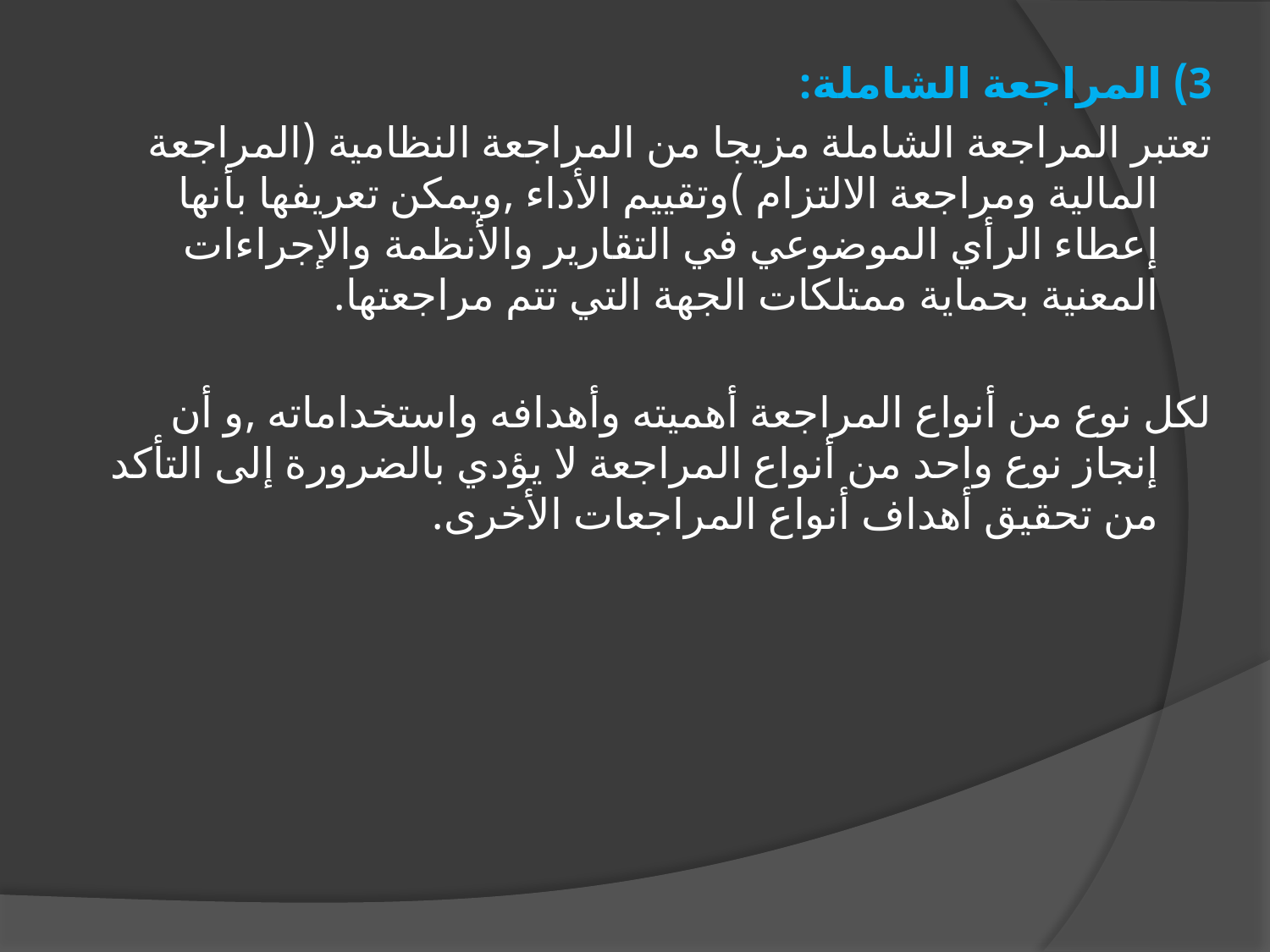

3) المراجعة الشاملة:
تعتبر المراجعة الشاملة مزيجا من المراجعة النظامية (المراجعة المالية ومراجعة الالتزام )وتقييم الأداء ,ويمكن تعريفها بأنها إعطاء الرأي الموضوعي في التقارير والأنظمة والإجراءات المعنية بحماية ممتلكات الجهة التي تتم مراجعتها.

لكل نوع من أنواع المراجعة أهميته وأهدافه واستخداماته ,و أن إنجاز نوع واحد من أنواع المراجعة لا يؤدي بالضرورة إلى التأكد من تحقيق أهداف أنواع المراجعات الأخرى.